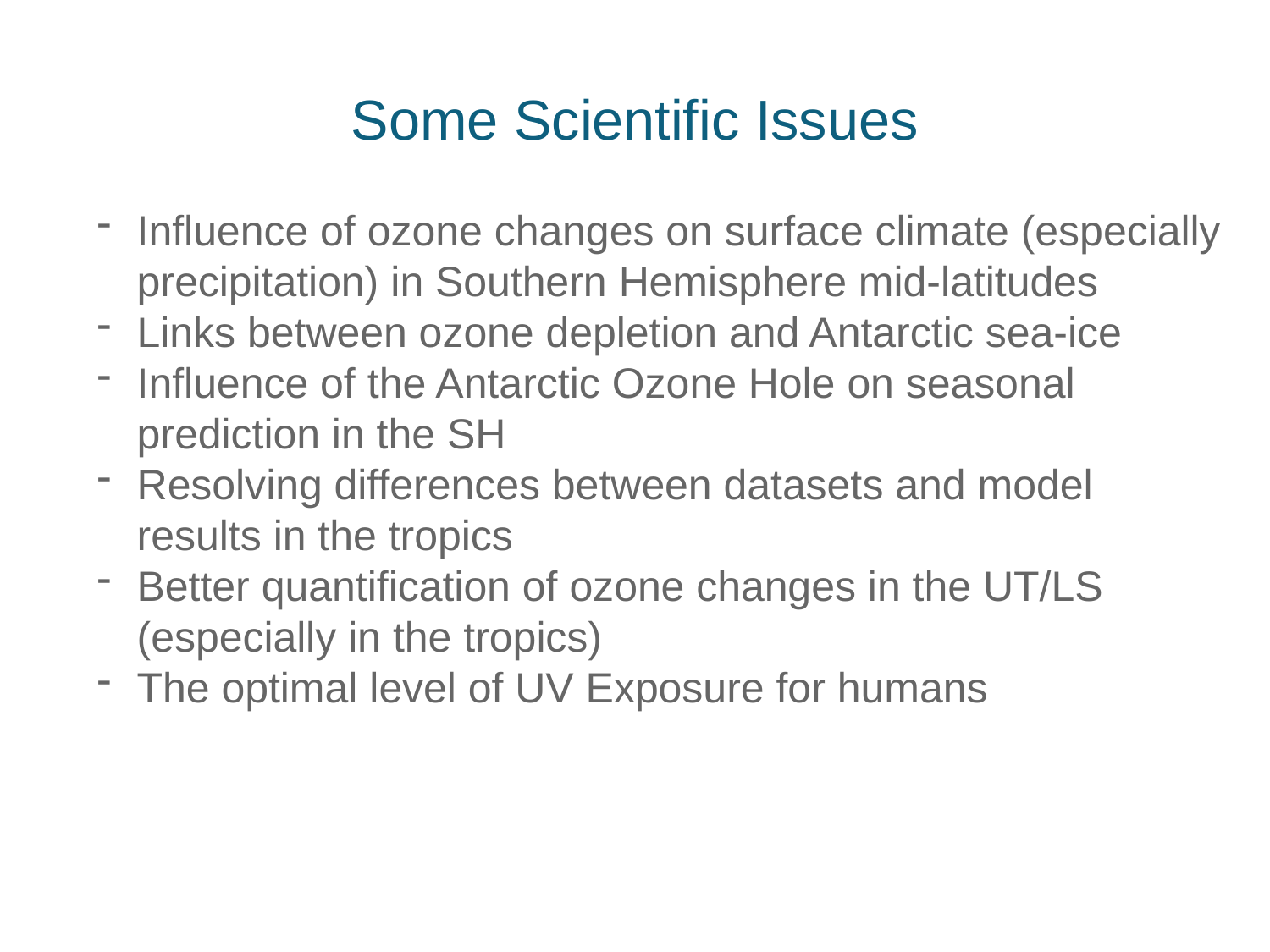

# Some Scientific Issues
Influence of ozone changes on surface climate (especially precipitation) in Southern Hemisphere mid-latitudes
Links between ozone depletion and Antarctic sea-ice
Influence of the Antarctic Ozone Hole on seasonal prediction in the SH
Resolving differences between datasets and model results in the tropics
Better quantification of ozone changes in the UT/LS (especially in the tropics)
The optimal level of UV Exposure for humans